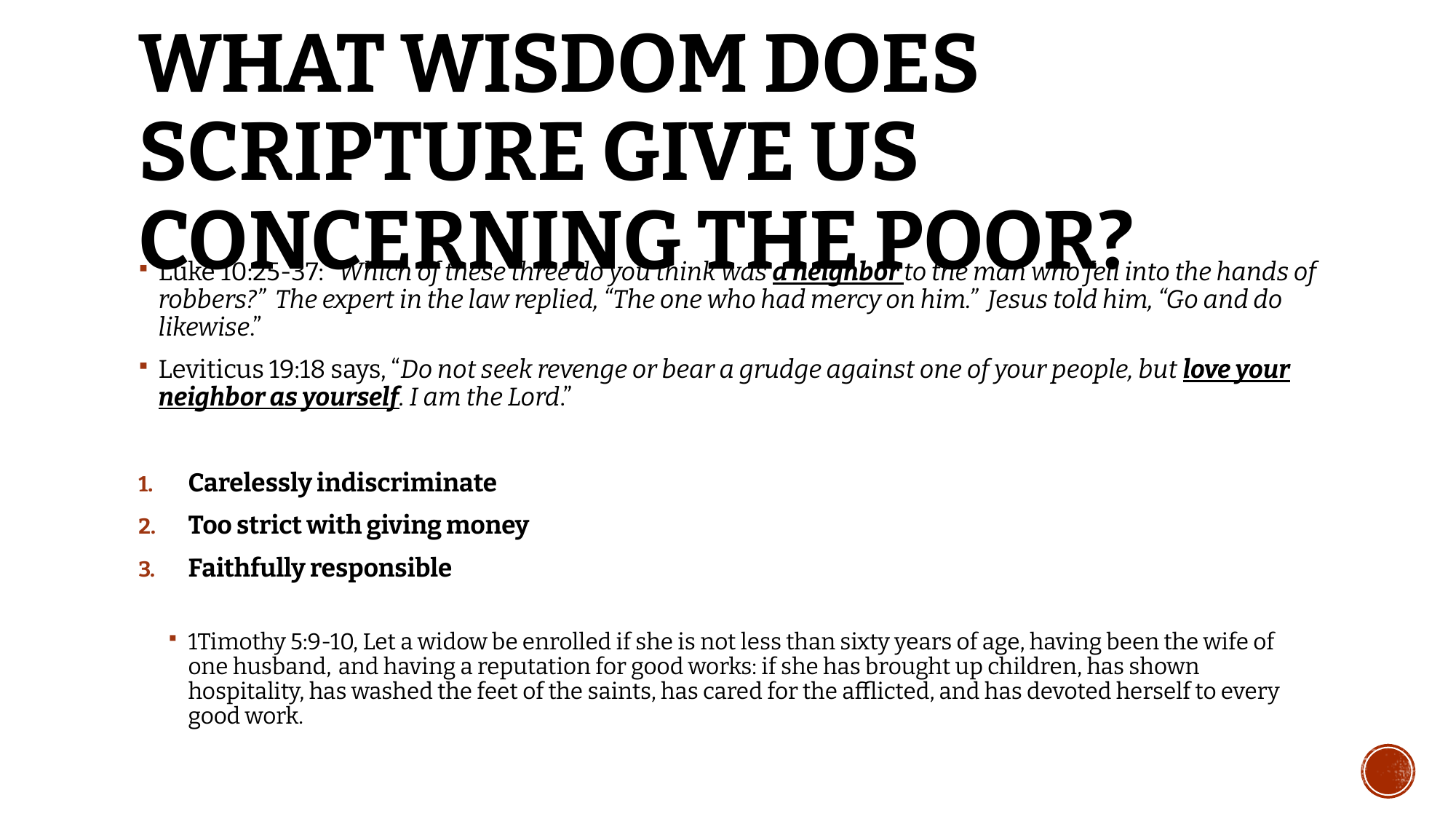

# What Wisdom Does Scripture Give us Concerning the Poor?
Luke 10:25-37: “Which of these three do you think was a neighbor to the man who fell into the hands of robbers?”  The expert in the law replied, “The one who had mercy on him.”  Jesus told him, “Go and do likewise.”
Leviticus 19:18 says, “Do not seek revenge or bear a grudge against one of your people, but love your neighbor as yourself. I am the Lord.”

Carelessly indiscriminate
Too strict with giving money
Faithfully responsible

1Timothy 5:9-10, Let a widow be enrolled if she is not less than sixty years of age, having been the wife of one husband,  and having a reputation for good works: if she has brought up children, has shown hospitality, has washed the feet of the saints, has cared for the afflicted, and has devoted herself to every good work.